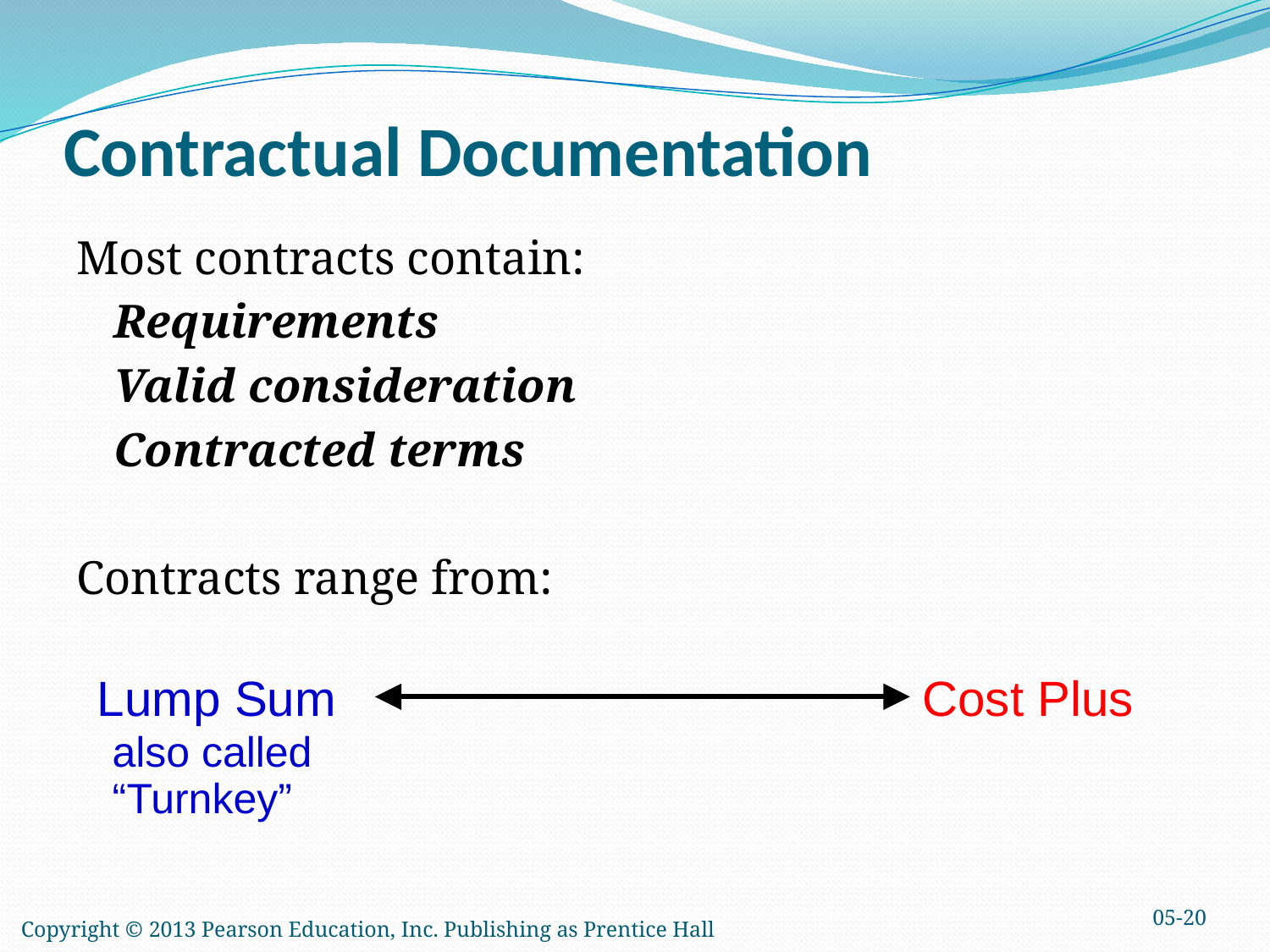

# Contractual Documentation
Most contracts contain:
	Requirements
	Valid consideration
	Contracted terms

Contracts range from:
Lump Sum
Cost Plus
also called
“Turnkey”
05-20